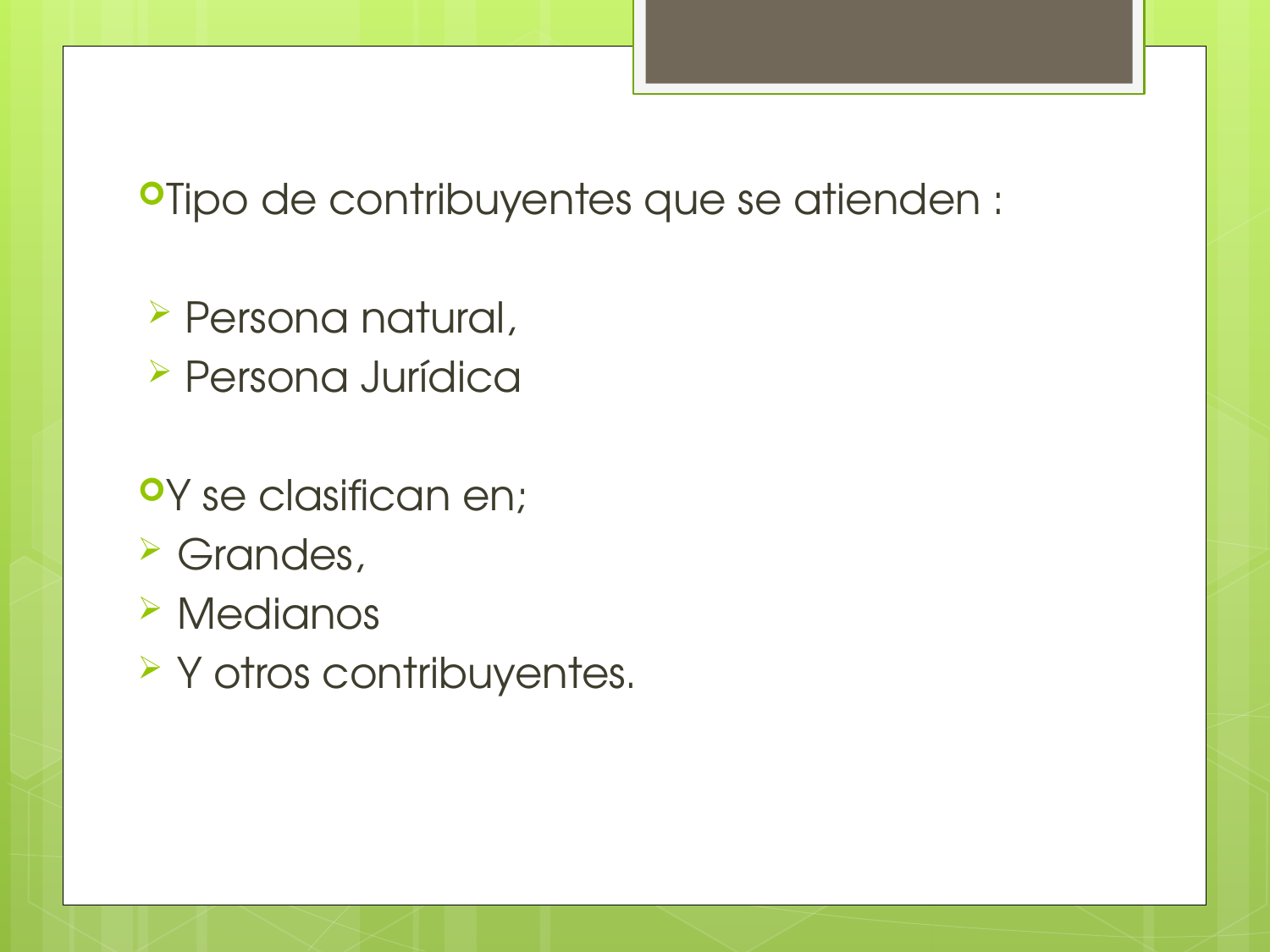

Tipo de contribuyentes que se atienden :

Persona natural,
Persona Jurídica

Y se clasifican en;
Grandes,
Medianos
Y otros contribuyentes.